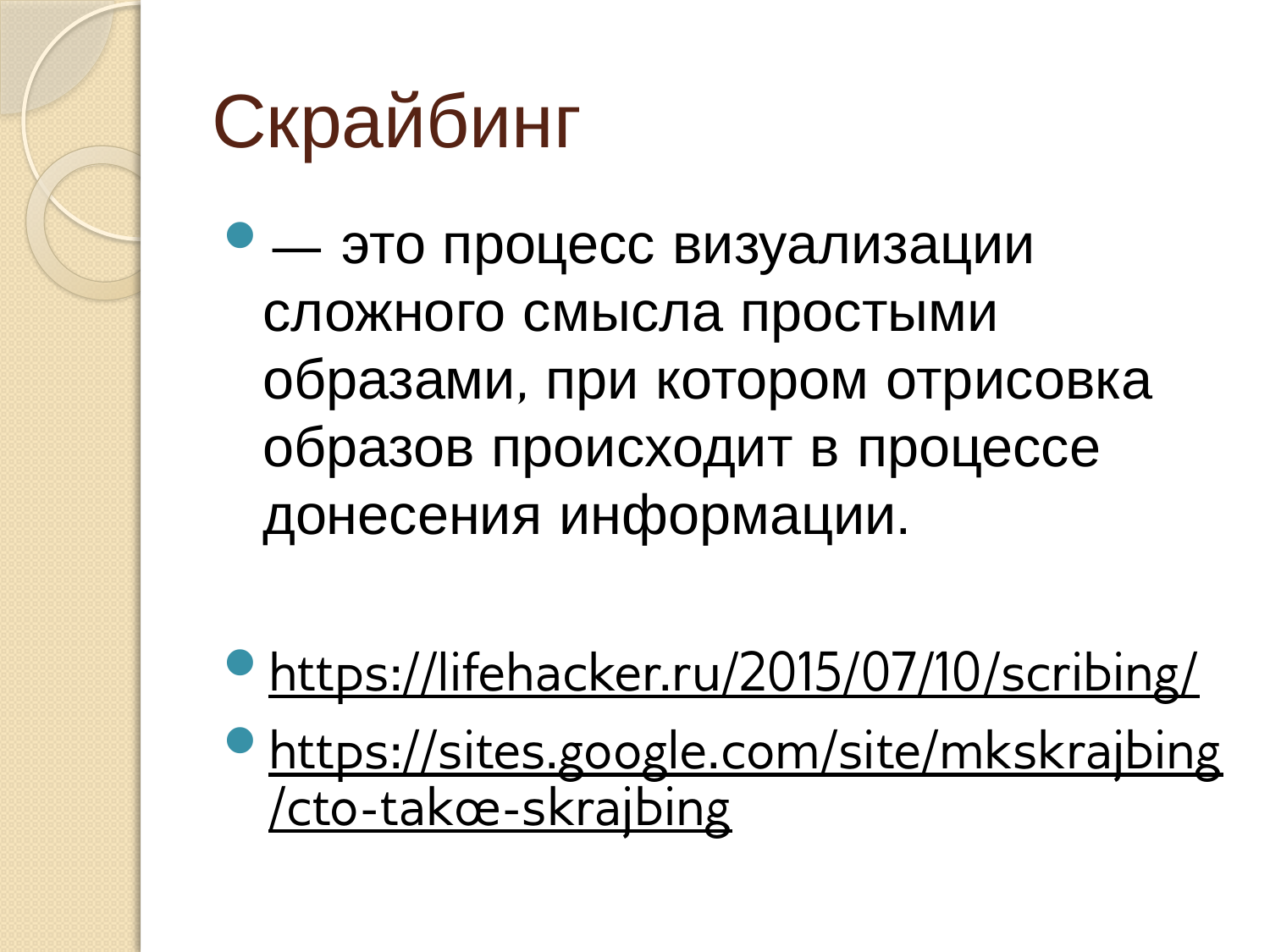

# Скрайбинг
— это процесс визуализации сложного смысла простыми образами, при котором отрисовка образов происходит в процессе донесения информации.

https://lifehacker.ru/2015/07/10/scribing/
https://sites.google.com/site/mkskrajbing/cto-takoe-skrajbing